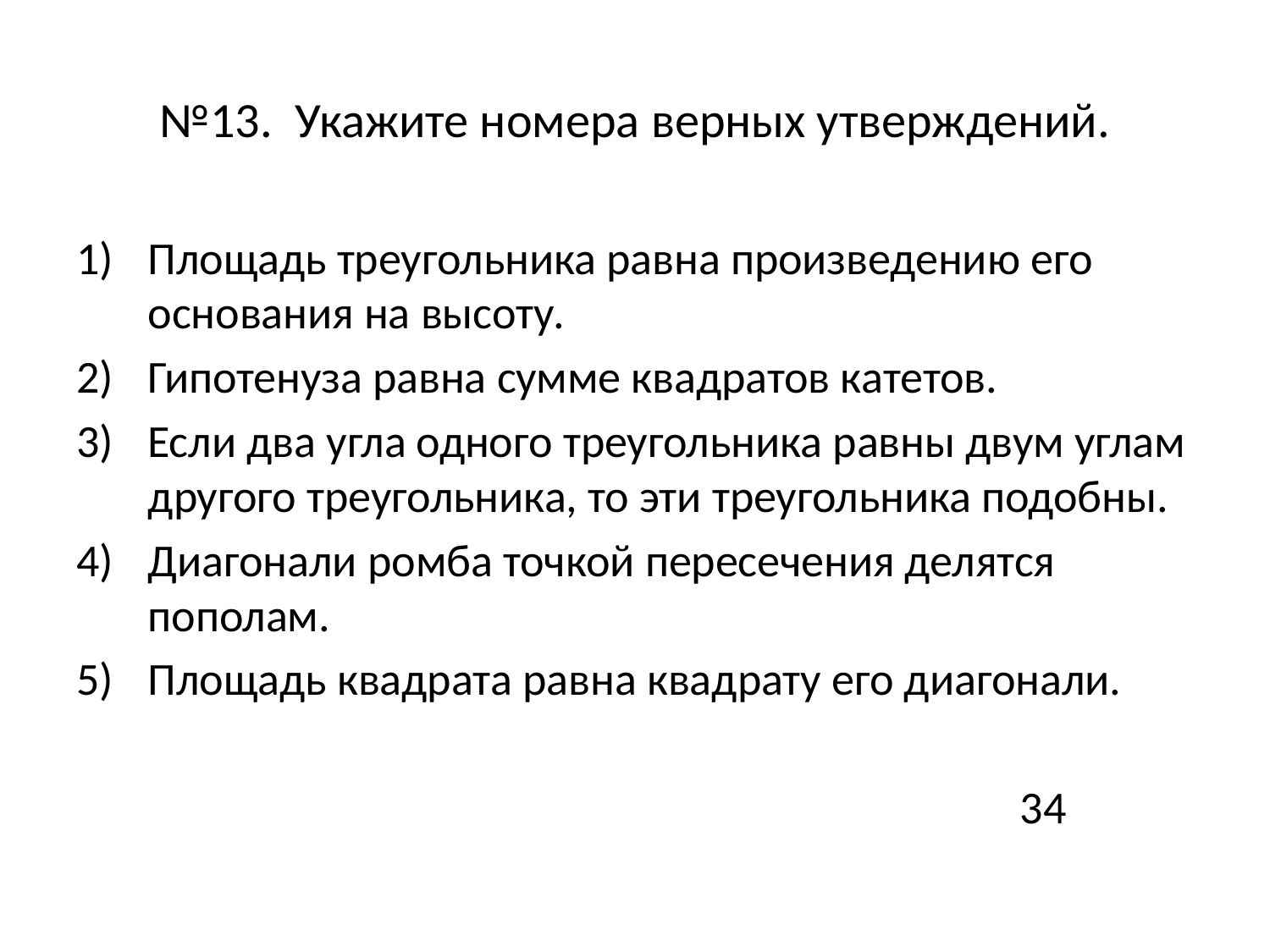

# №13.  Укажите номера верных утверждений.
Площадь треугольника равна произведению его основания на высоту.
Гипотенуза равна сумме квадратов катетов.
Если два угла одного треугольника равны двум углам другого треугольника, то эти треугольника подобны.
Диагонали ромба точкой пересечения делятся пополам.
Площадь квадрата равна квадрату его диагонали.

                                                                                           34